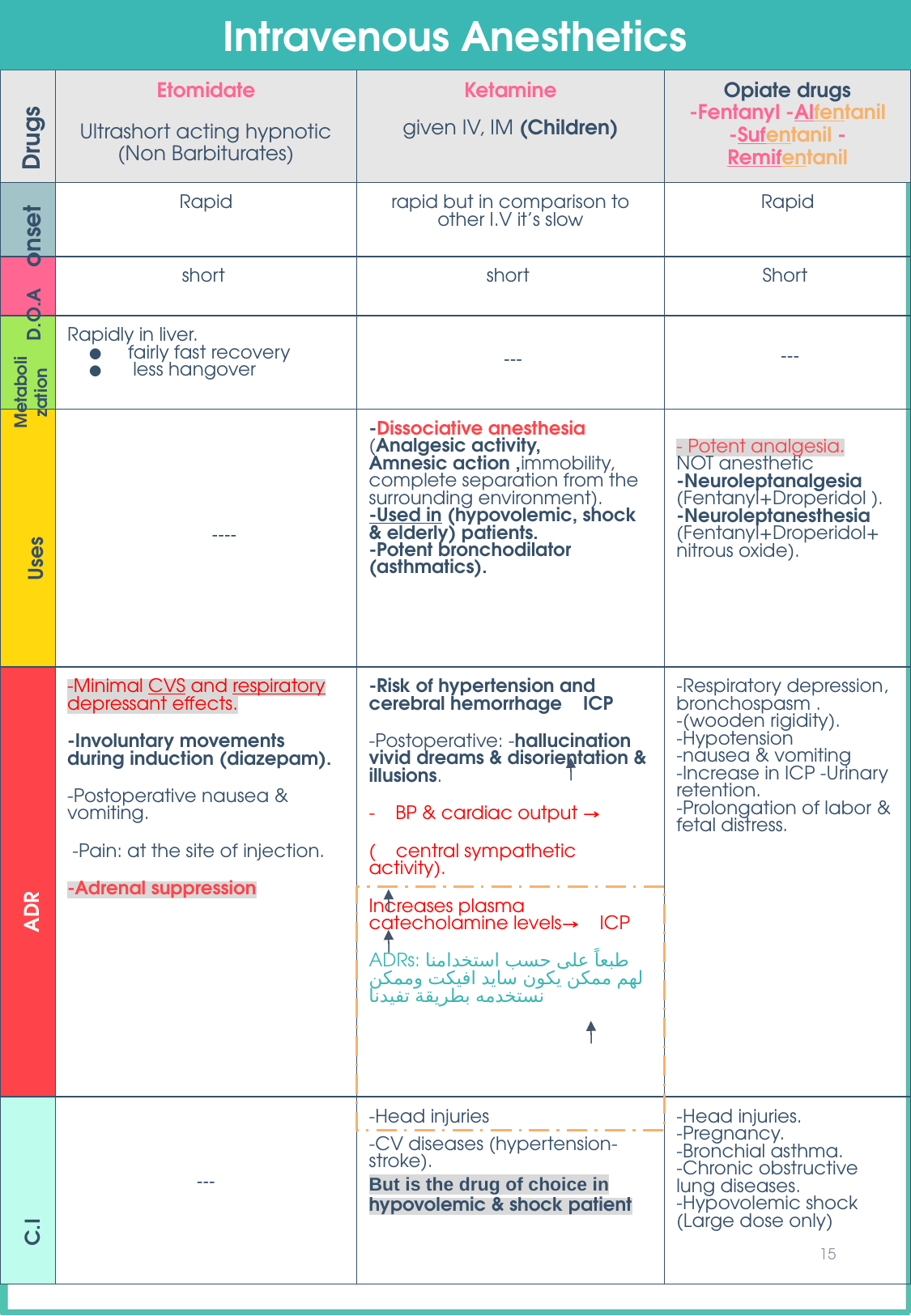

Intravenous Anesthetics
|  | Etomidate Ultrashort acting hypnotic (Non Barbiturates) | Ketamine given IV, IM (Children) | Opiate drugs -Fentanyl -Alfentanil -Sufentanil -Remifentanil |
| --- | --- | --- | --- |
|  | Rapid | rapid but in comparison to other I.V it’s slow | Rapid |
|  | short | short | Short |
|  | Rapidly in liver. fairly fast recovery less hangover | --- | --- |
|  | ---- | -Dissociative anesthesia (Analgesic activity, Amnesic action ,immobility, complete separation from the surrounding environment). -Used in (hypovolemic, shock & elderly) patients. -Potent bronchodilator (asthmatics). | - Potent analgesia. NOT anesthetic -Neuroleptanalgesia (Fentanyl+Droperidol ). -Neuroleptanesthesia (Fentanyl+Droperidol+ nitrous oxide). |
|  | -Minimal CVS and respiratory depressant effects. -Involuntary movements during induction (diazepam). -Postoperative nausea & vomiting. -Pain: at the site of injection. -Adrenal suppression | -Risk of hypertension and cerebral hemorrhage ICP -Postoperative: -hallucination vivid dreams & disorientation & illusions. - BP & cardiac output → (­ central sympathetic activity). Increases plasma catecholamine levels→ ICP ADRs: طبعاً على حسب استخدامنا لهم ممكن يكون سايد افيكت وممكن نستخدمه بطريقة تفيدنا | -Respiratory depression, bronchospasm . -(wooden rigidity). -Hypotension -nausea & vomiting -Increase in ICP -Urinary retention. -Prolongation of labor & fetal distress. |
|  | --- | -Head injuries -CV diseases (hypertension-stroke). But is the drug of choice in hypovolemic & shock patient | -Head injuries. -Pregnancy. -Bronchial asthma. -Chronic obstructive lung diseases. -Hypovolemic shock (Large dose only) |
Drugs
onset
D.O.A
Metabolization
Uses
ADR

C.I
15